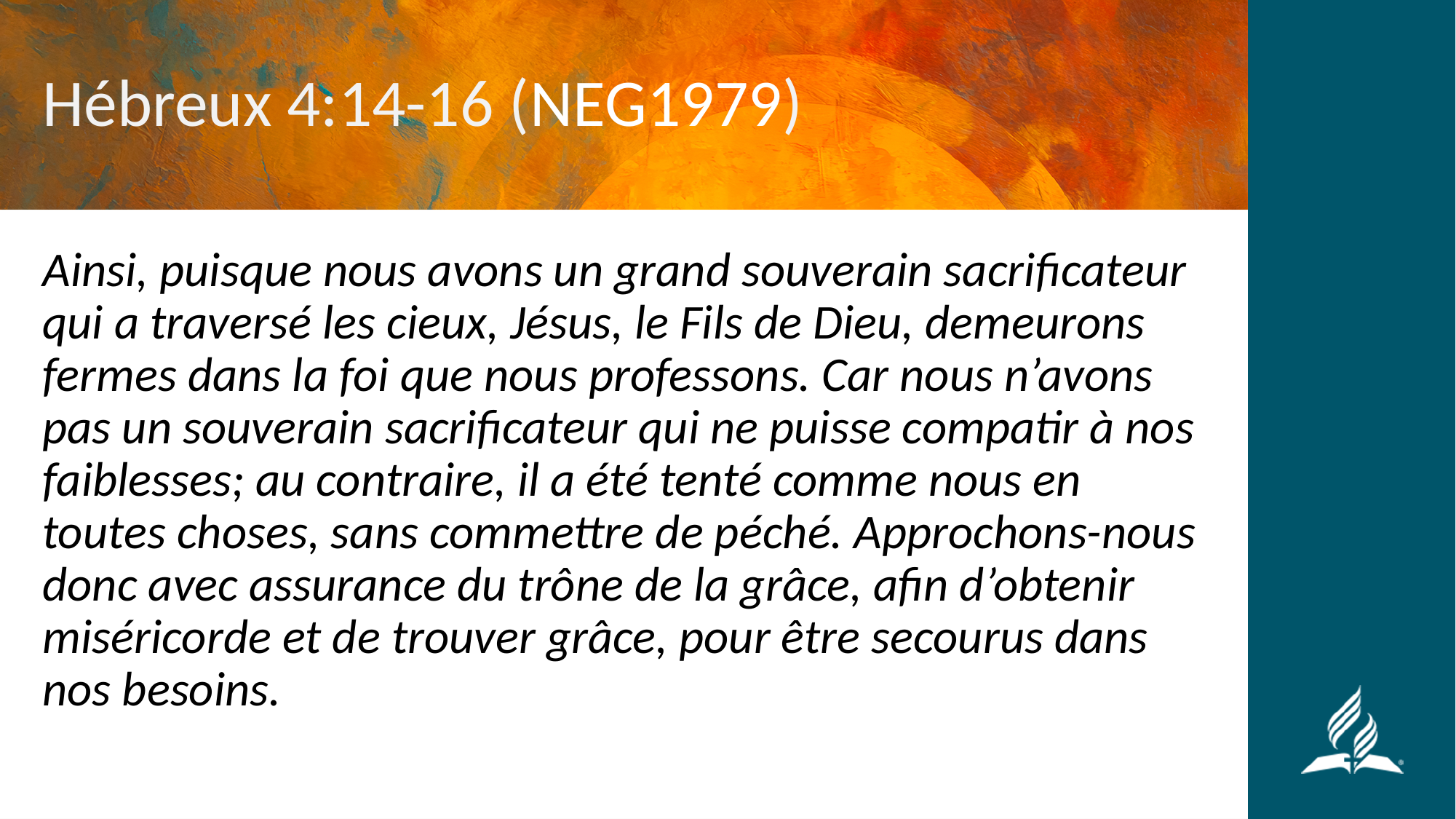

# Hébreux 4:14-16 (NEG1979)
Ainsi, puisque nous avons un grand souverain sacrificateur qui a traversé les cieux, Jésus, le Fils de Dieu, demeurons fermes dans la foi que nous professons. Car nous n’avons pas un souverain sacrificateur qui ne puisse compatir à nos faiblesses; au contraire, il a été tenté comme nous en toutes choses, sans commettre de péché. Approchons-nous donc avec assurance du trône de la grâce, afin d’obtenir miséricorde et de trouver grâce, pour être secourus dans nos besoins.